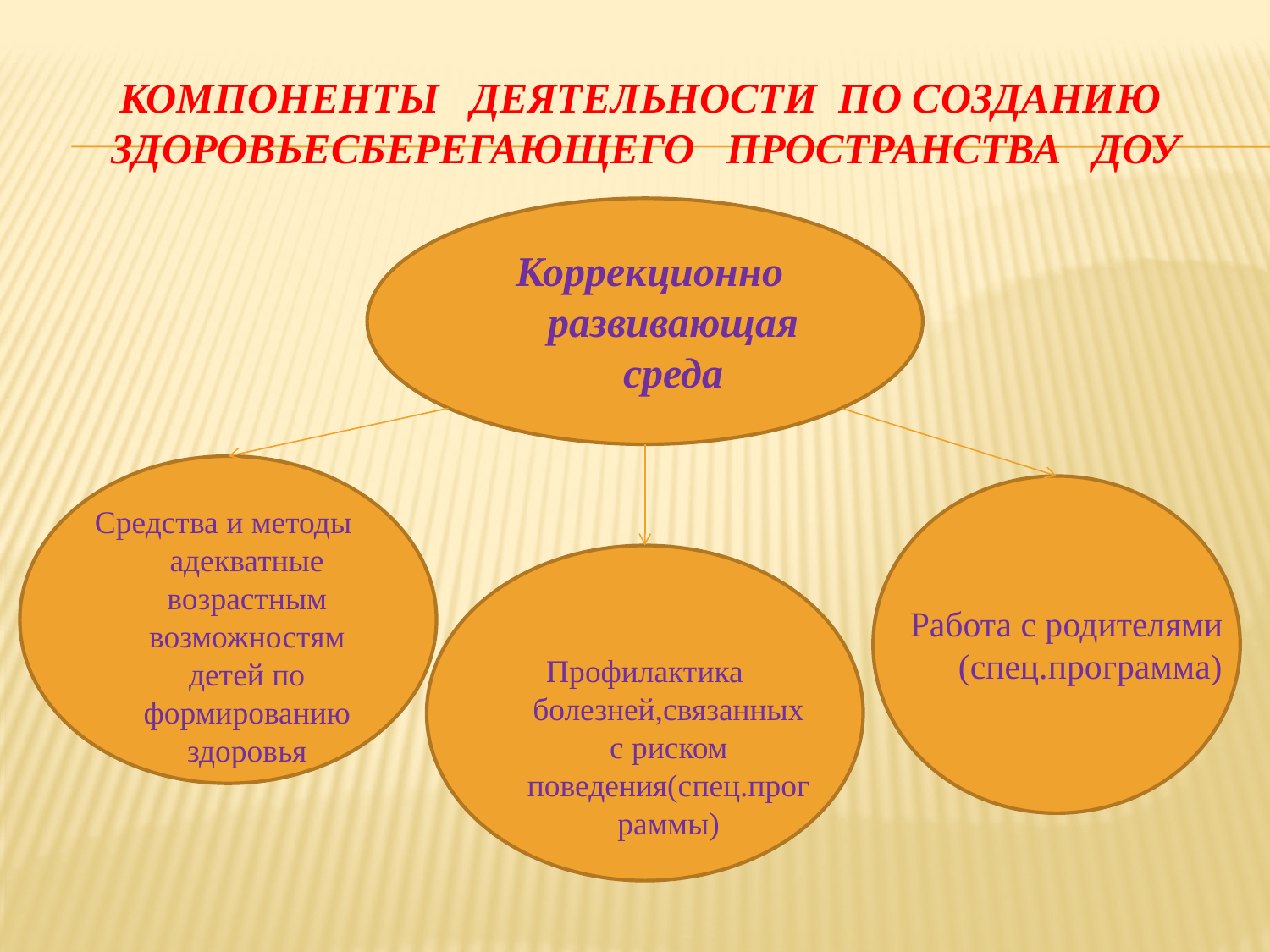

# Компоненты   деятельности  по созданию  здоровьесберегающего   пространства   ДОУ

Коррекционно развивающая среда

Средства и методы адекватные возрастным возможностям детей по формированию здоровья

Работа с родителями (спец.программа)
Профилактика болезней,связанных с риском поведения(спец.программы)